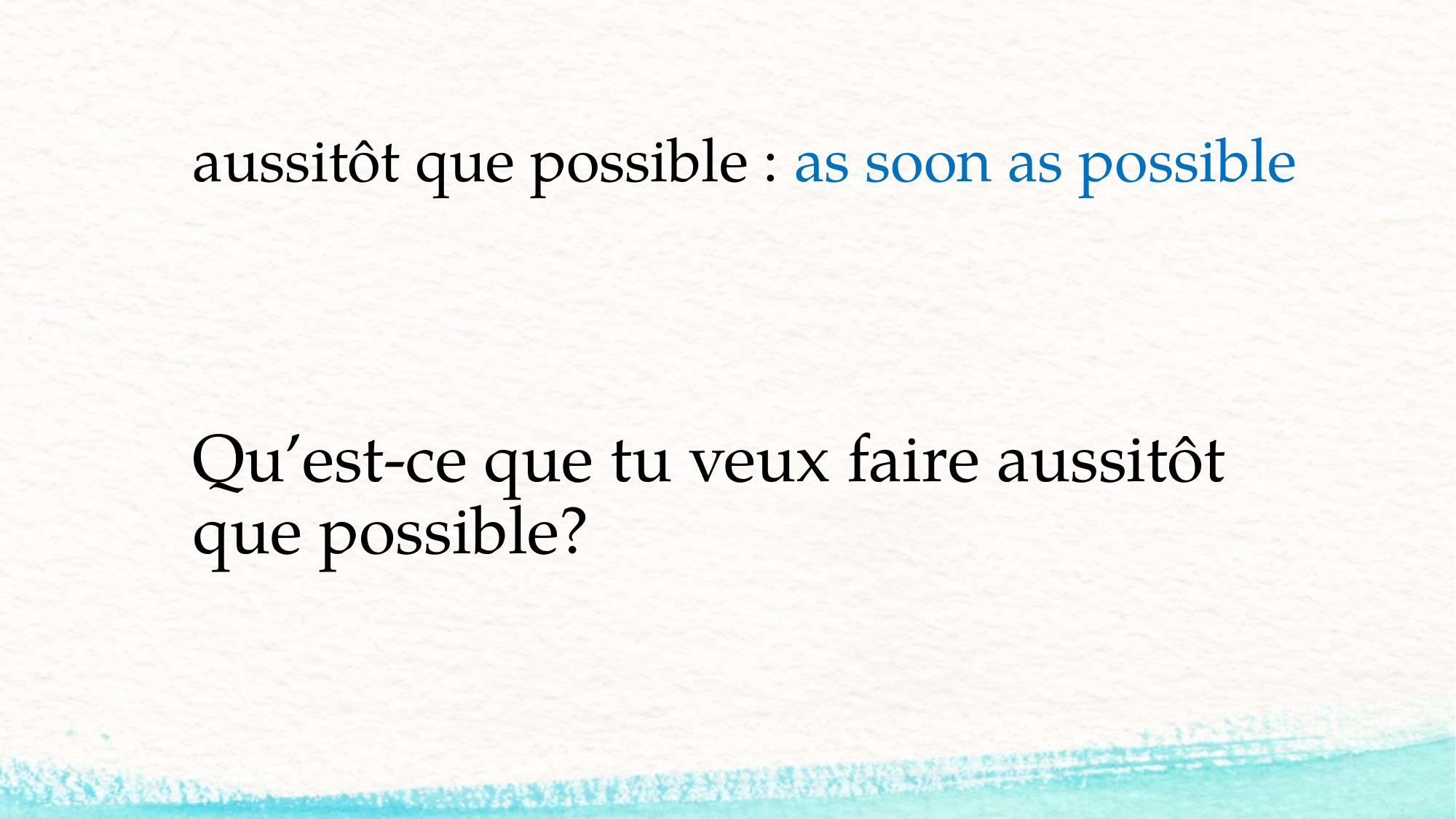

# aussitôt que possible : as soon as possible
Qu’est-ce que tu veux faire aussitôt que possible?